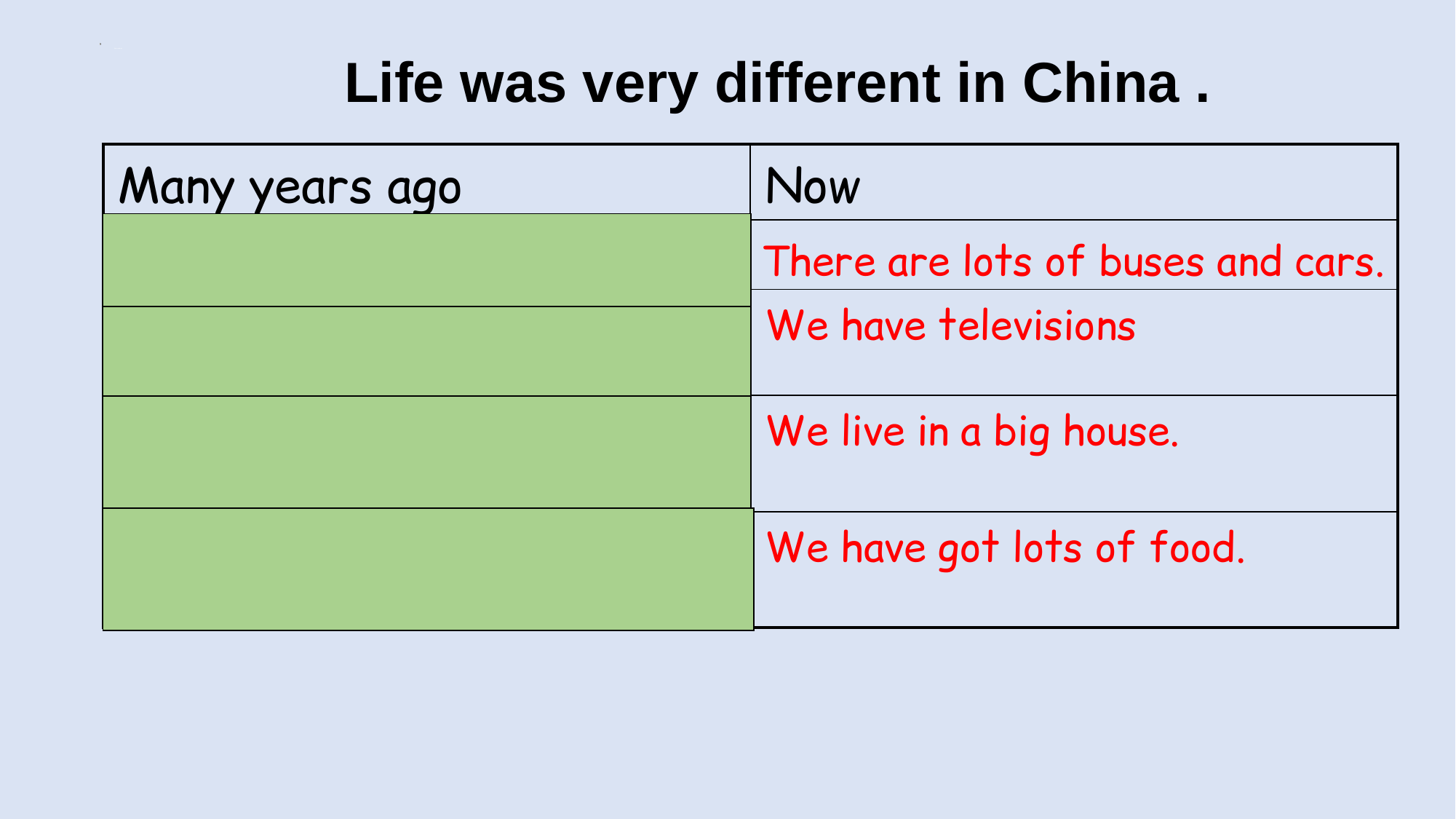

Life was very different in China .
listen and say
| Many years ago | Now |
| --- | --- |
| There weren’t any buses. |  |
| There weren’t any televisions. | We have televisions |
| We lived in a small house. | We live in a big house. |
| We didn’t have enough food. | We have got lots of food. |

There are lots of buses and cars.